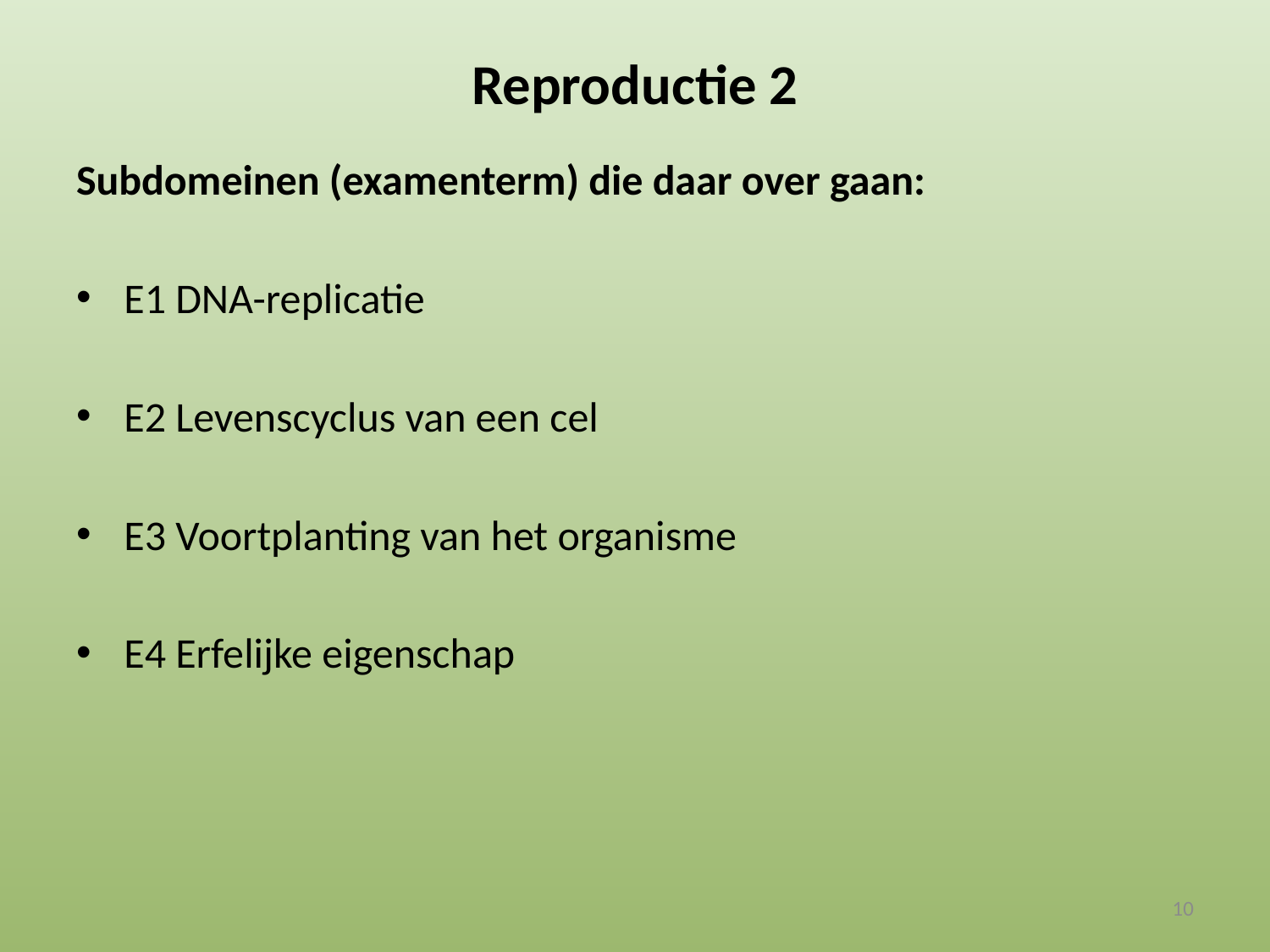

# Reproductie 2
Subdomeinen (examenterm) die daar over gaan:

E1 DNA-replicatie

E2 Levenscyclus van een cel

E3 Voortplanting van het organisme

E4 Erfelijke eigenschap

10